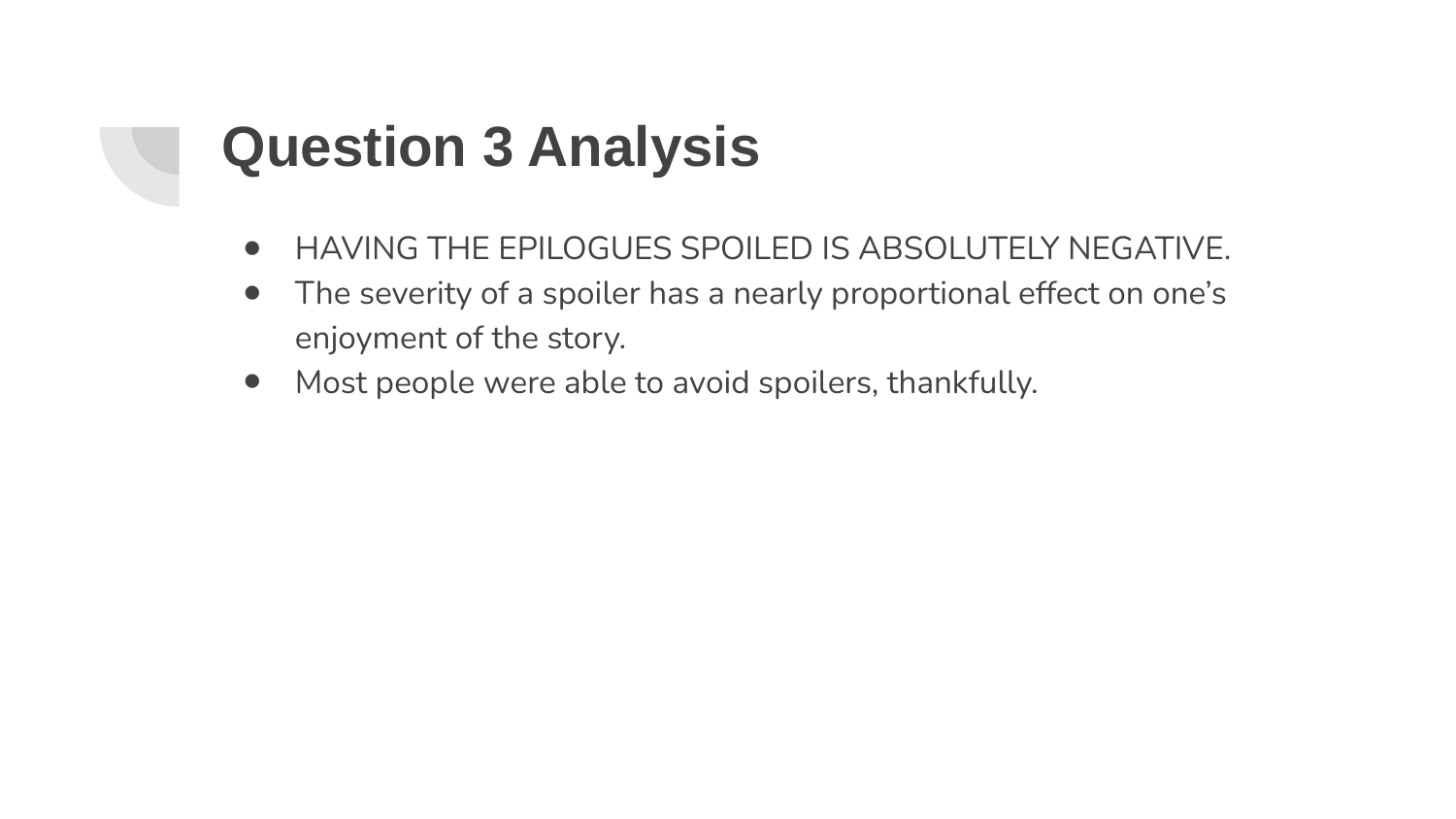

# Question 3 Analysis
HAVING THE EPILOGUES SPOILED IS ABSOLUTELY NEGATIVE.
The severity of a spoiler has a nearly proportional effect on one’s enjoyment of the story.
Most people were able to avoid spoilers, thankfully.